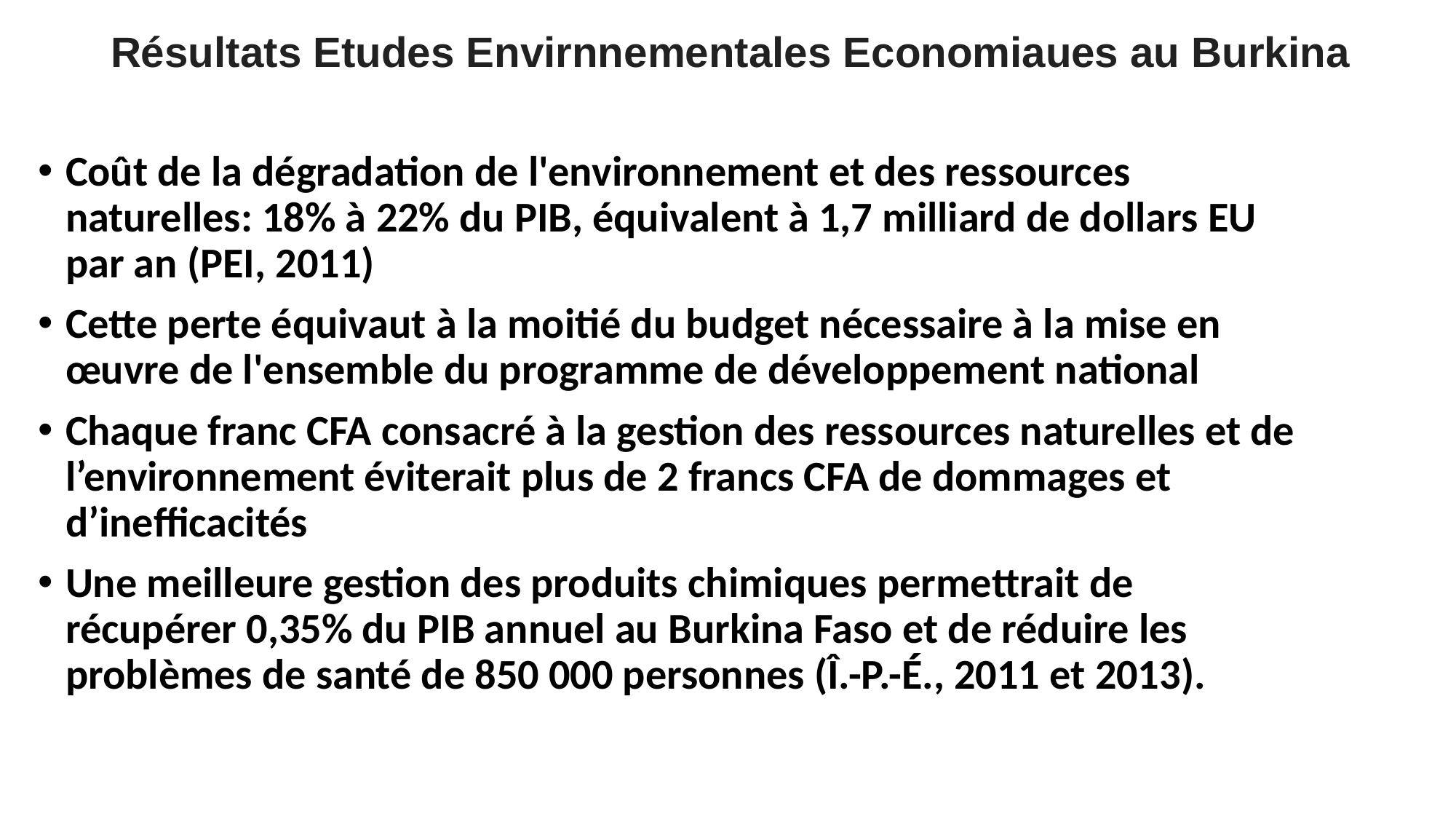

# Résultats Etudes Envirnnementales Economiaues au Burkina
Coût de la dégradation de l'environnement et des ressources naturelles: 18% à 22% du PIB, équivalent à 1,7 milliard de dollars EU par an (PEI, 2011)
Cette perte équivaut à la moitié du budget nécessaire à la mise en œuvre de l'ensemble du programme de développement national
Chaque franc CFA consacré à la gestion des ressources naturelles et de l’environnement éviterait plus de 2 francs CFA de dommages et d’inefficacités
Une meilleure gestion des produits chimiques permettrait de récupérer 0,35% du PIB annuel au Burkina Faso et de réduire les problèmes de santé de 850 000 personnes (Î.-P.-É., 2011 et 2013).